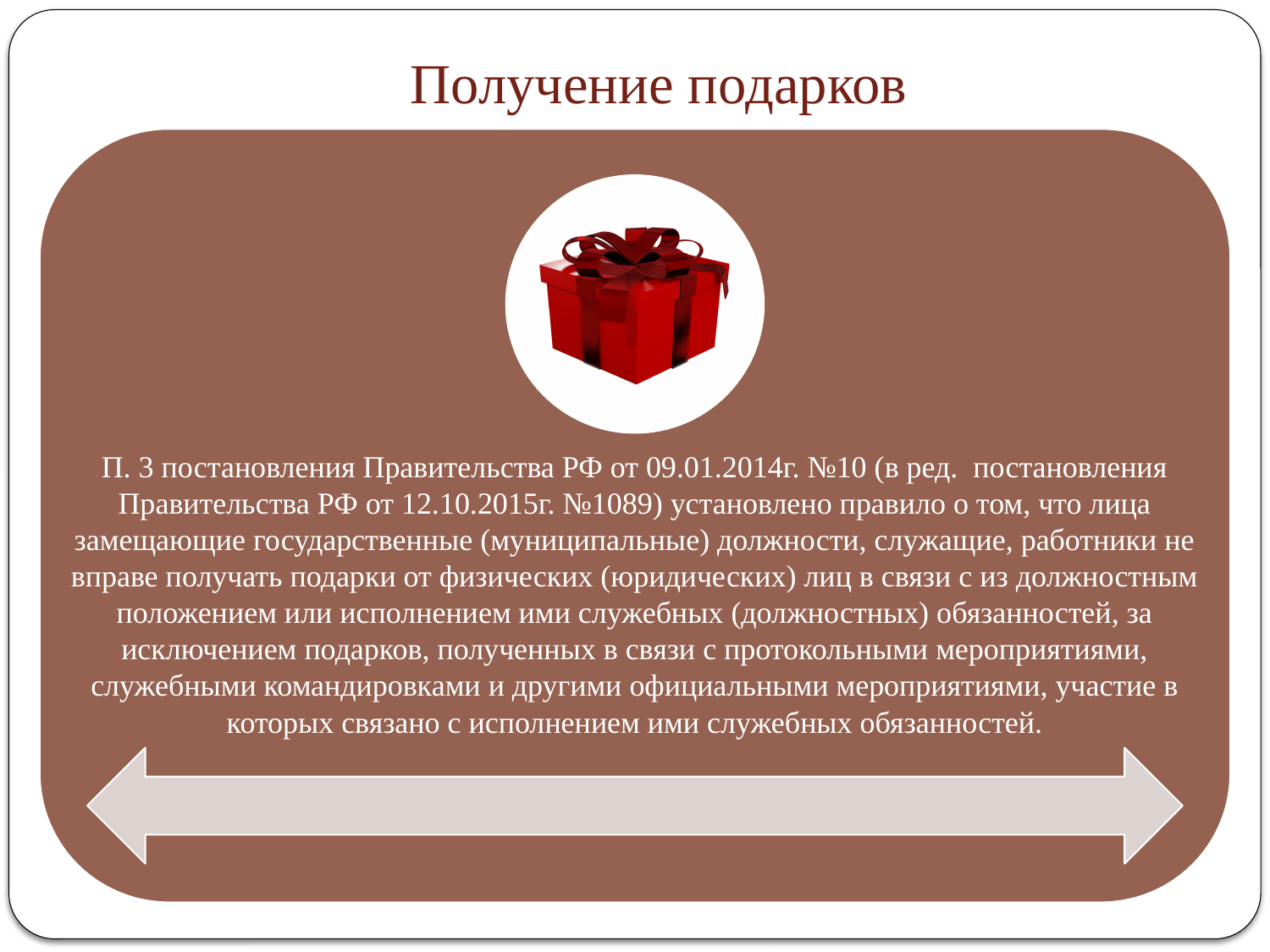

# Получение подарков
П. 3 постановления Правительства РФ от 09.01.2014г. №10 (в ред.  постановления Правительства РФ от 12.10.2015г. №1089) установлено правило о том, что лица замещающие государственные (муниципальные) должности, служащие, работники не вправе получать подарки от физических (юридических) лиц в связи с из должностным положением или исполнением ими служебных (должностных) обязанностей, за исключением подарков, полученных в связи с протокольными мероприятиями, служебными командировками и другими официальными мероприятиями, участие в которых связано с исполнением ими служебных обязанностей.